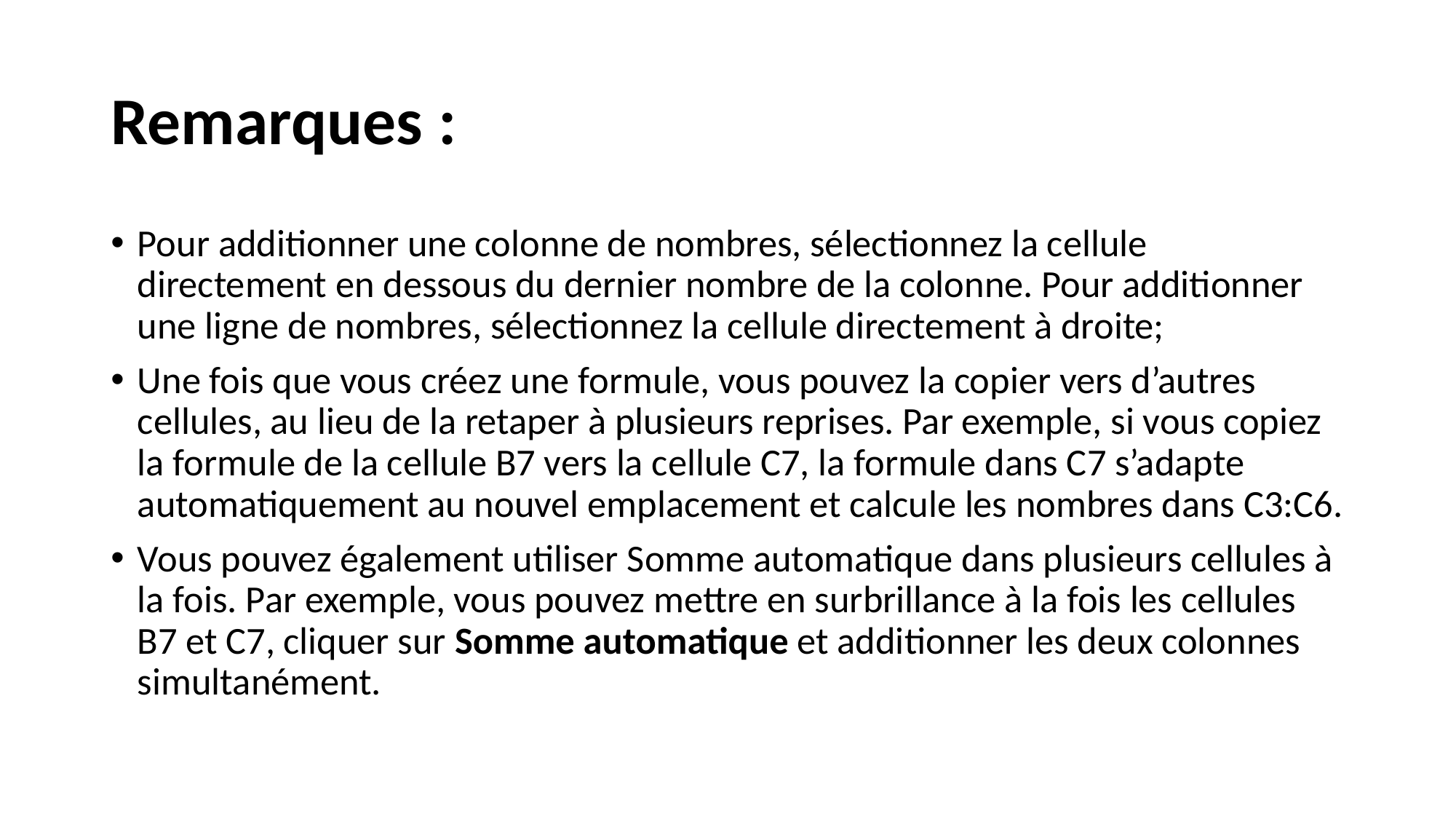

# Remarques :
Pour additionner une colonne de nombres, sélectionnez la cellule directement en dessous du dernier nombre de la colonne. Pour additionner une ligne de nombres, sélectionnez la cellule directement à droite;
Une fois que vous créez une formule, vous pouvez la copier vers d’autres cellules, au lieu de la retaper à plusieurs reprises. Par exemple, si vous copiez la formule de la cellule B7 vers la cellule C7, la formule dans C7 s’adapte automatiquement au nouvel emplacement et calcule les nombres dans C3:C6.
Vous pouvez également utiliser Somme automatique dans plusieurs cellules à la fois. Par exemple, vous pouvez mettre en surbrillance à la fois les cellules B7 et C7, cliquer sur Somme automatique et additionner les deux colonnes simultanément.